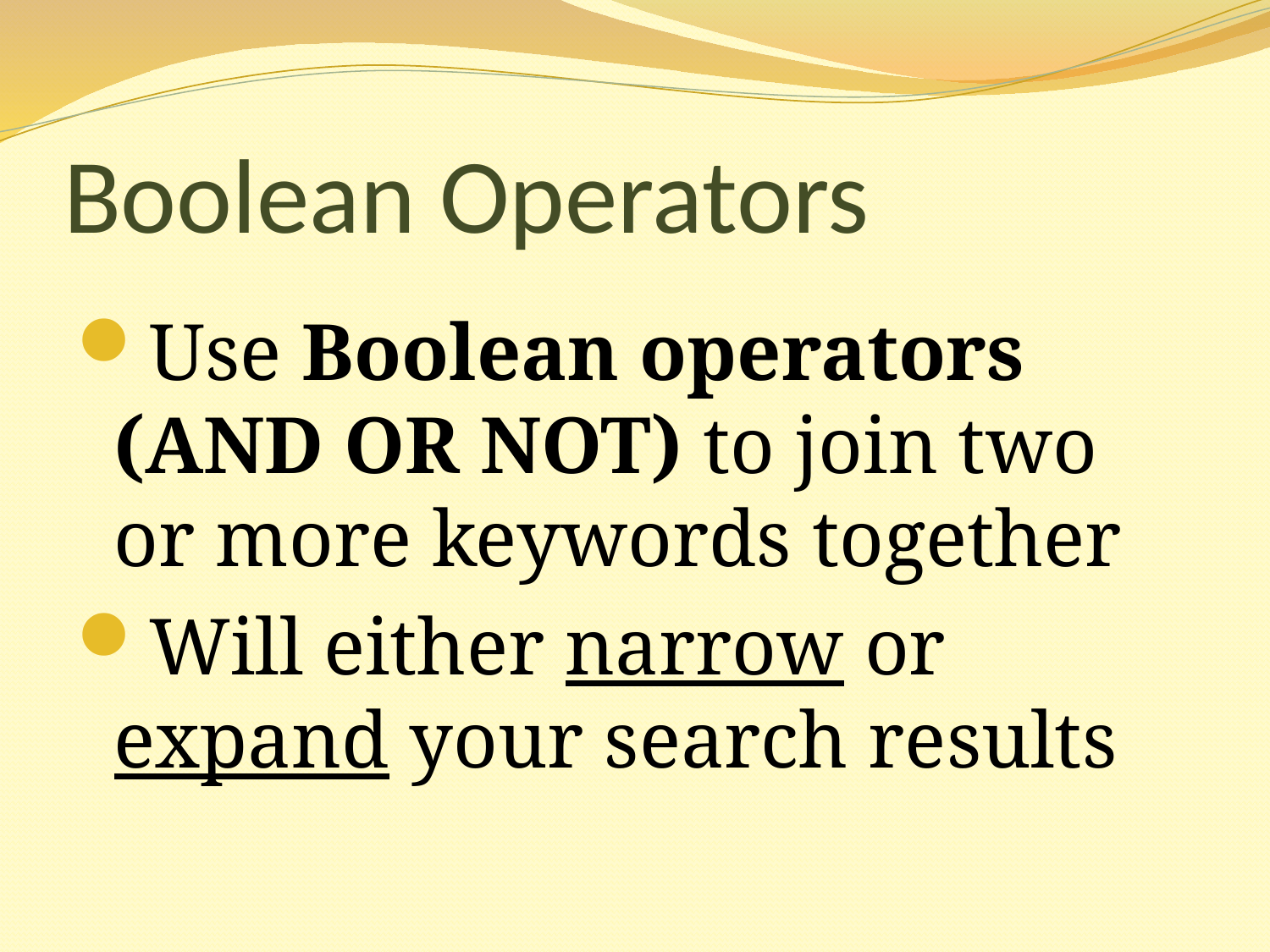

# Boolean Operators
Use Boolean operators (AND OR NOT) to join two or more keywords together
Will either narrow or expand your search results